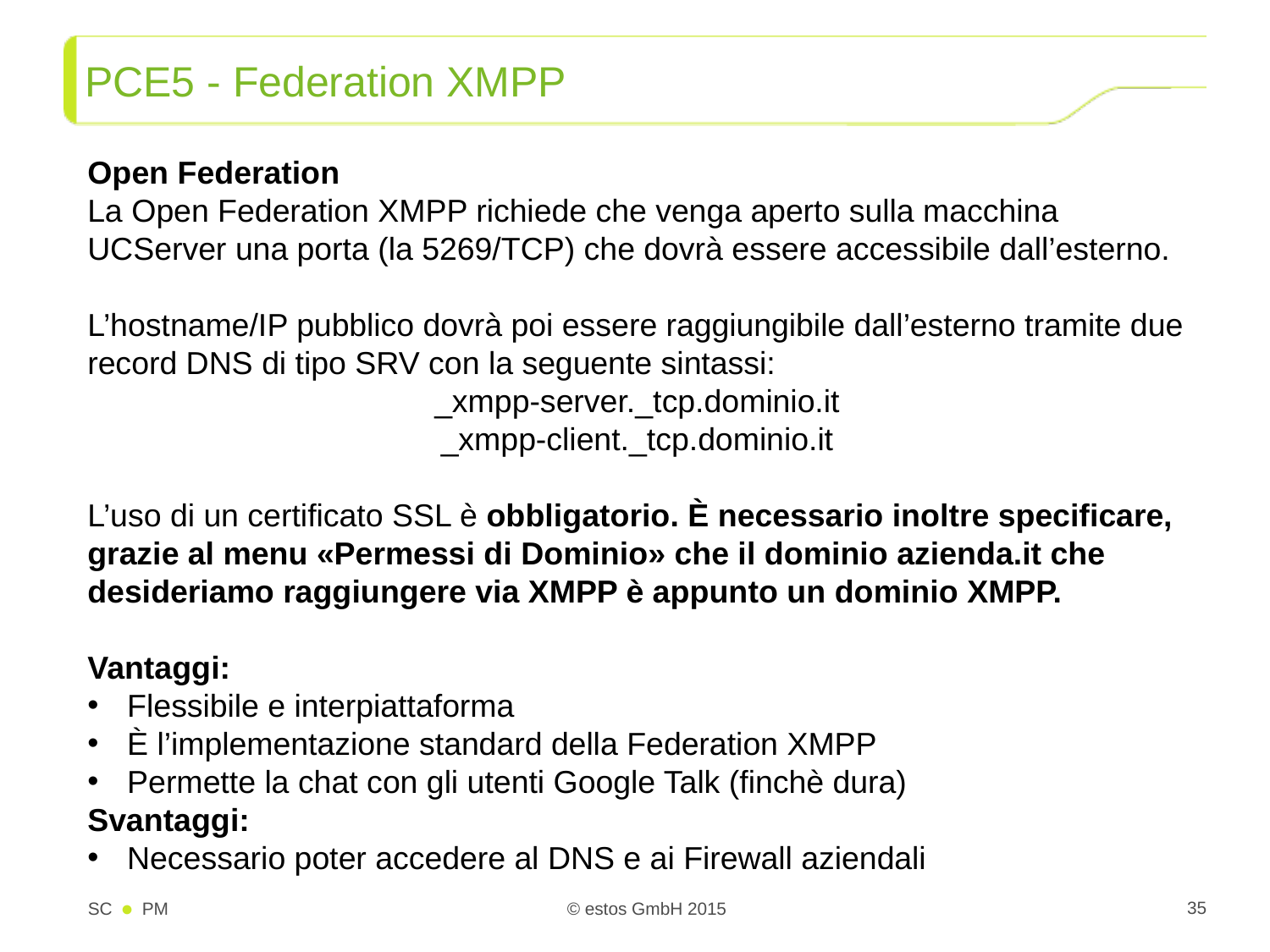

# PCE5 - Federation XMPP
Open Federation
La Open Federation XMPP richiede che venga aperto sulla macchina UCServer una porta (la 5269/TCP) che dovrà essere accessibile dall’esterno.

L’hostname/IP pubblico dovrà poi essere raggiungibile dall’esterno tramite due record DNS di tipo SRV con la seguente sintassi:
_xmpp-server._tcp.dominio.it
_xmpp-client._tcp.dominio.it

L’uso di un certificato SSL è obbligatorio. È necessario inoltre specificare, grazie al menu «Permessi di Dominio» che il dominio azienda.it che desideriamo raggiungere via XMPP è appunto un dominio XMPP.

Vantaggi:
Flessibile e interpiattaforma
È l’implementazione standard della Federation XMPP
Permette la chat con gli utenti Google Talk (finchè dura)
Svantaggi:
Necessario poter accedere al DNS e ai Firewall aziendali

SC
PM
35